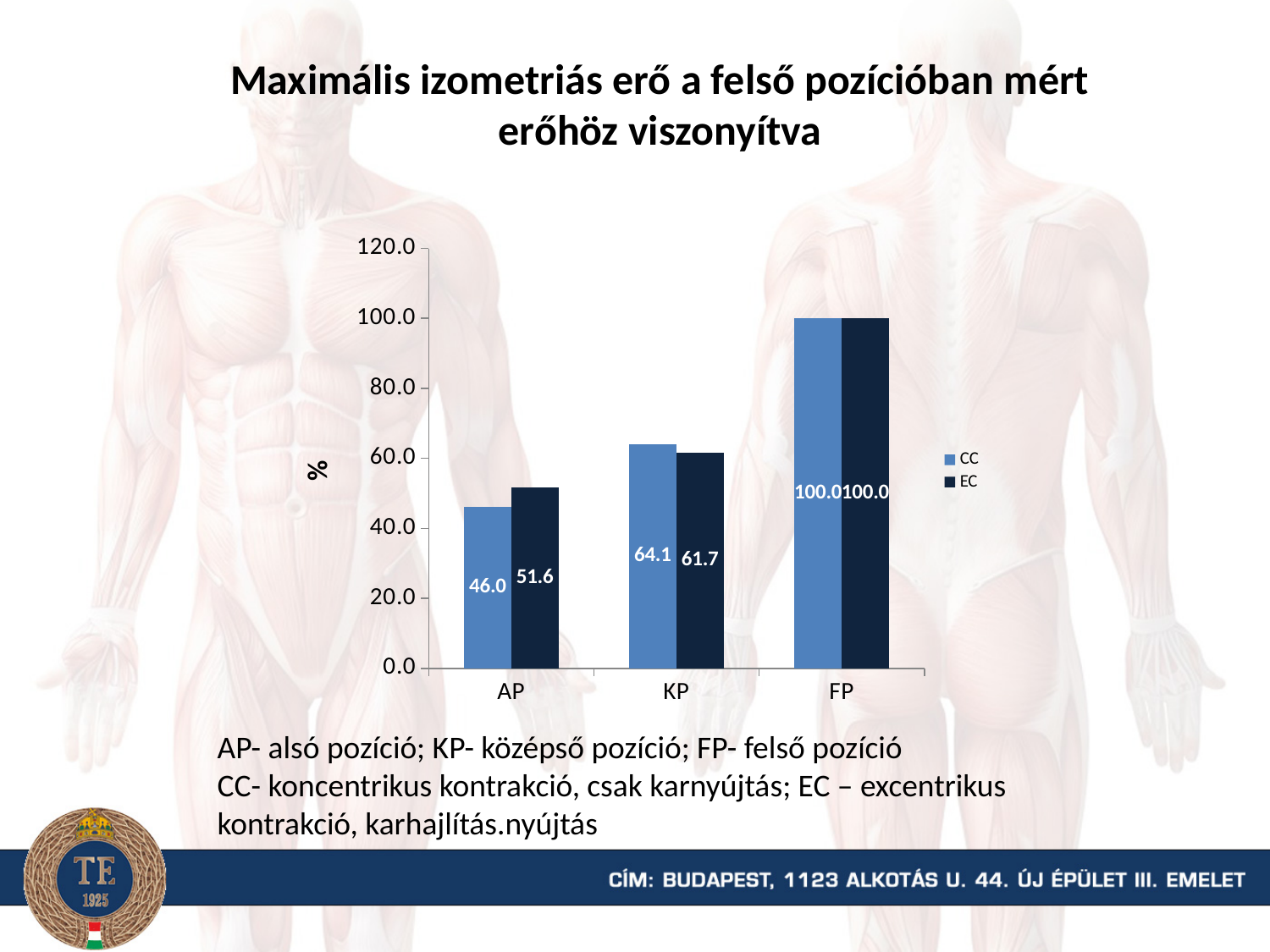

Maximális izometriás erő a felső pozícióban mért erőhöz viszonyítva

### Chart

| Category | CC | EC |
|---|---|---|
| AP | 46.03793892102785 | 51.625580564487315 |
| KP | 64.11946724068345 | 61.70060735977134 |
| FP | 100.0 | 100.0 |
AP- alsó pozíció; KP- középső pozíció; FP- felső pozíció
CC- koncentrikus kontrakció, csak karnyújtás; EC – excentrikus kontrakció, karhajlítás.nyújtás